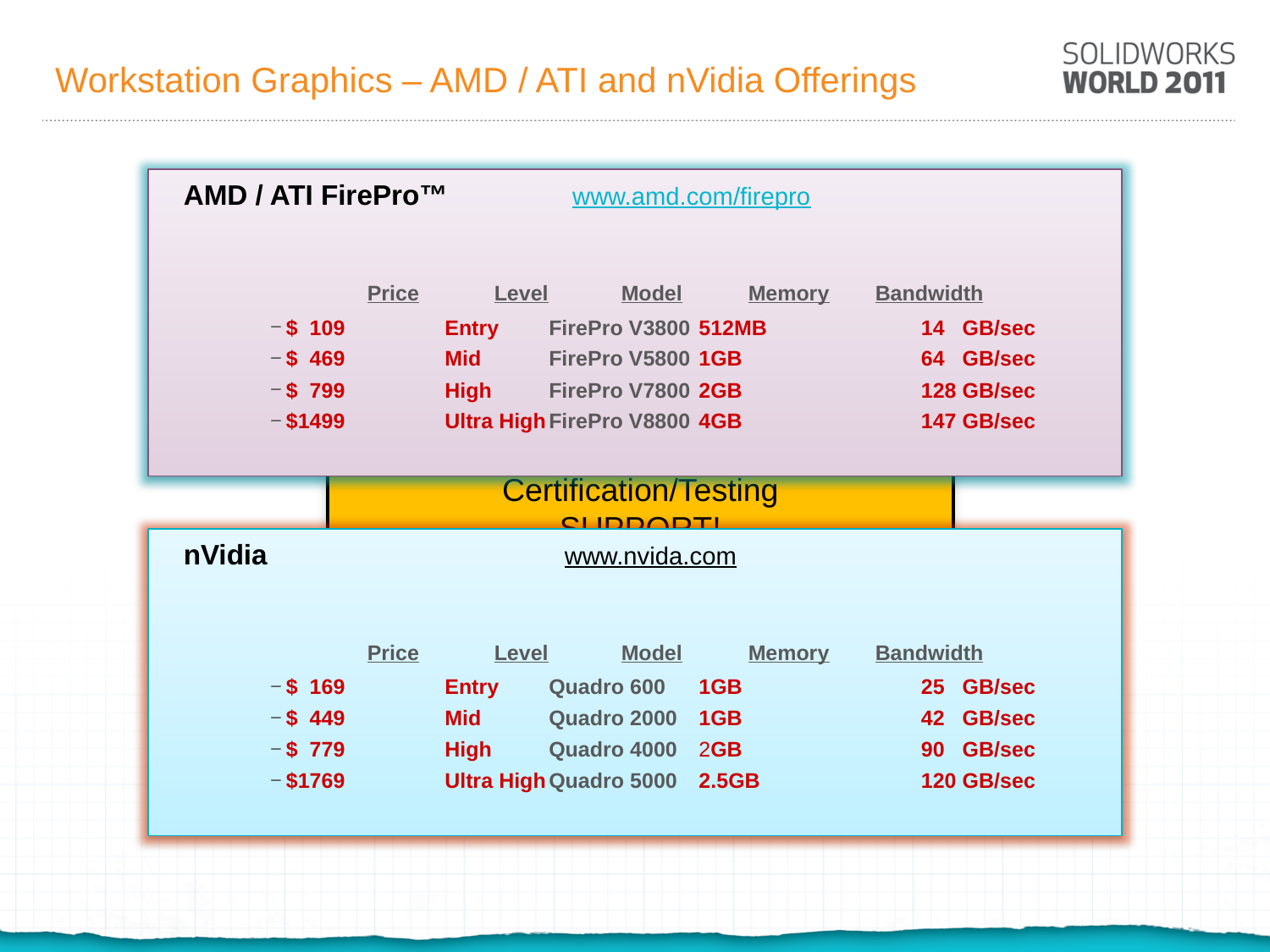

# Workstation Graphics – AMD / ATI and nVidia Offerings
	AMD / ATI FirePro™	 www.amd.com/firepro

		Price	Level	Model	Memory	Bandwidth
$  109 	Entry	FirePro V3800 	512MB	14   GB/sec
$  469	Mid	FirePro V5800 	1GB	64   GB/sec
$  799	High	FirePro V7800 	2GB 	128 GB/sec
$1499	Ultra High	FirePro V8800 	4GB	147 GB/sec

Why “workstation” (professional) graphics?

Lifecycle
Certification/Testing
SUPPORT!
	nVidia			www.nvida.com

		Price	Level	Model	Memory	Bandwidth
$  169	Entry	Quadro 600	1GB	25   GB/sec
$  449	Mid	Quadro 2000 	1GB	42   GB/sec
$  779	High	Quadro 4000	2GB 	90   GB/sec
$1769	Ultra High	Quadro 5000	2.5GB	120 GB/sec